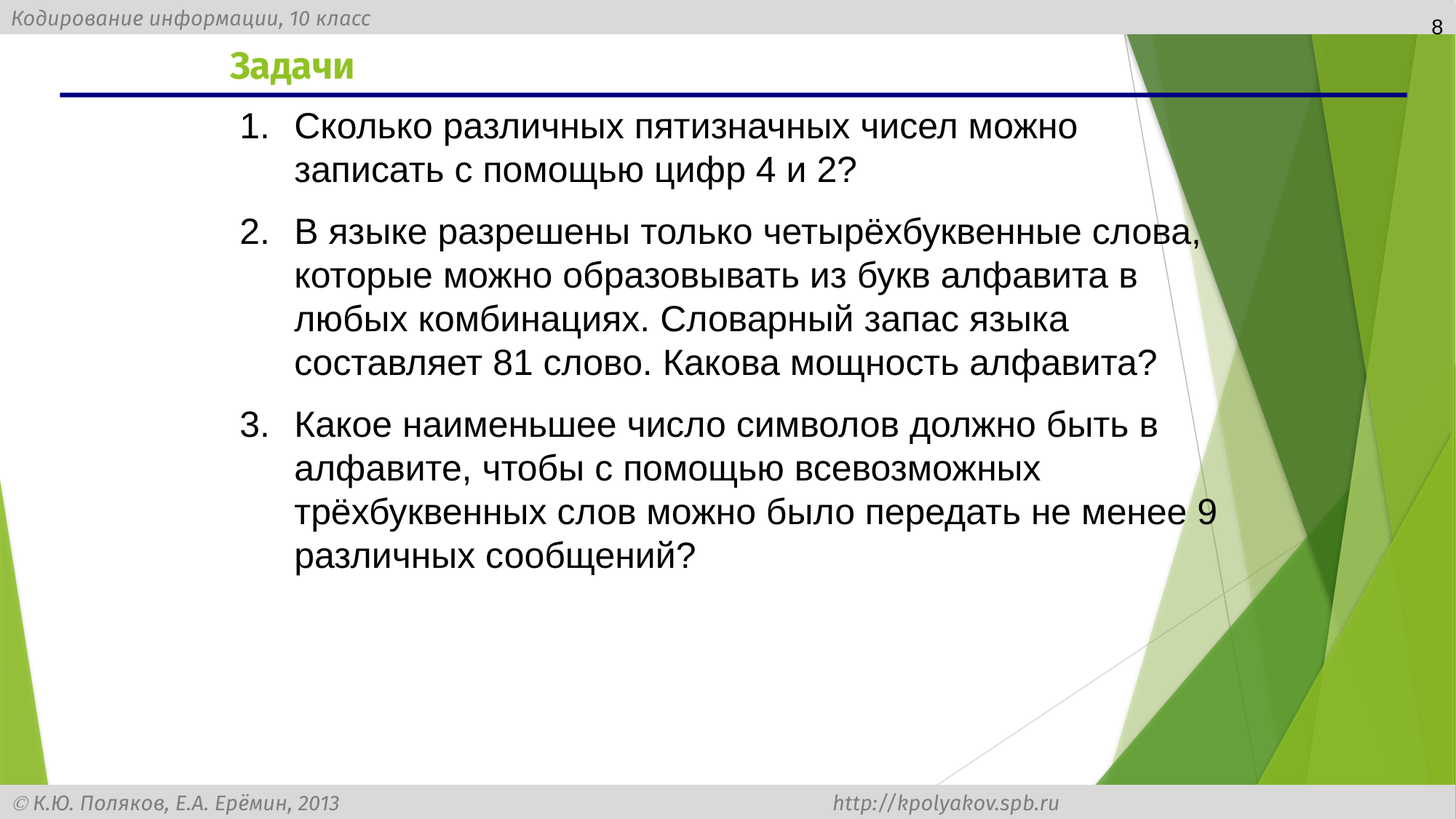

8
# Задачи
Сколько различных пятизначных чисел можно записать с помощью цифр 4 и 2?
В языке разрешены только четырёхбуквенные слова, которые можно образовывать из букв алфавита в любых комбинациях. Словарный запас языка составляет 81 слово. Какова мощность алфавита?
Какое наименьшее число символов должно быть в алфавите, чтобы с помощью всевозможных трёхбуквенных слов можно было передать не менее 9 различных сообщений?